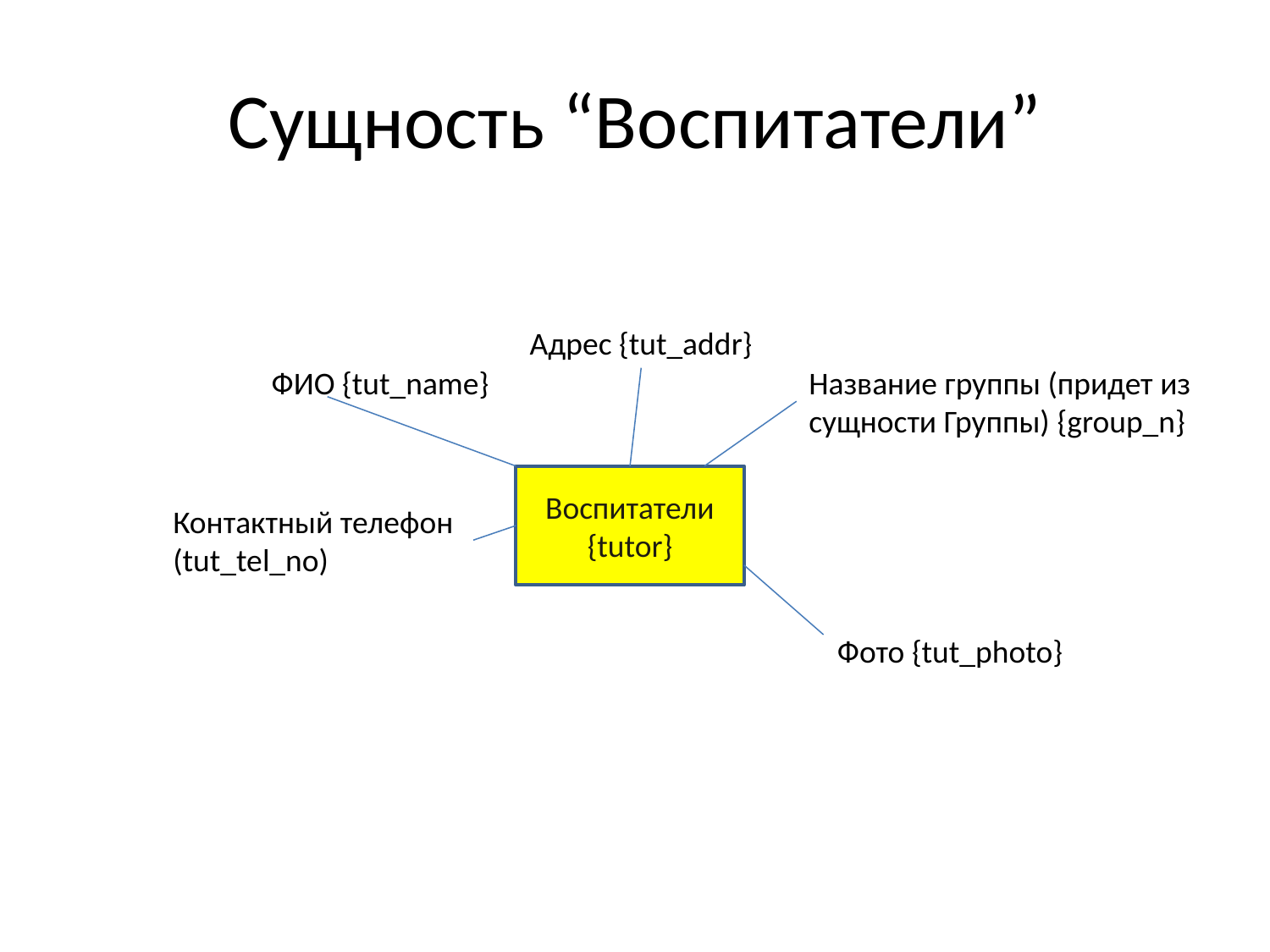

# Сущность “Воспитатели”
Адрес {tut_addr}
ФИО {tut_name}
Название группы (придет из
сущности Группы) {group_n}
Воспитатели
{tutor}
Контактный телефон
(tut_tel_no)
Фото {tut_photo}